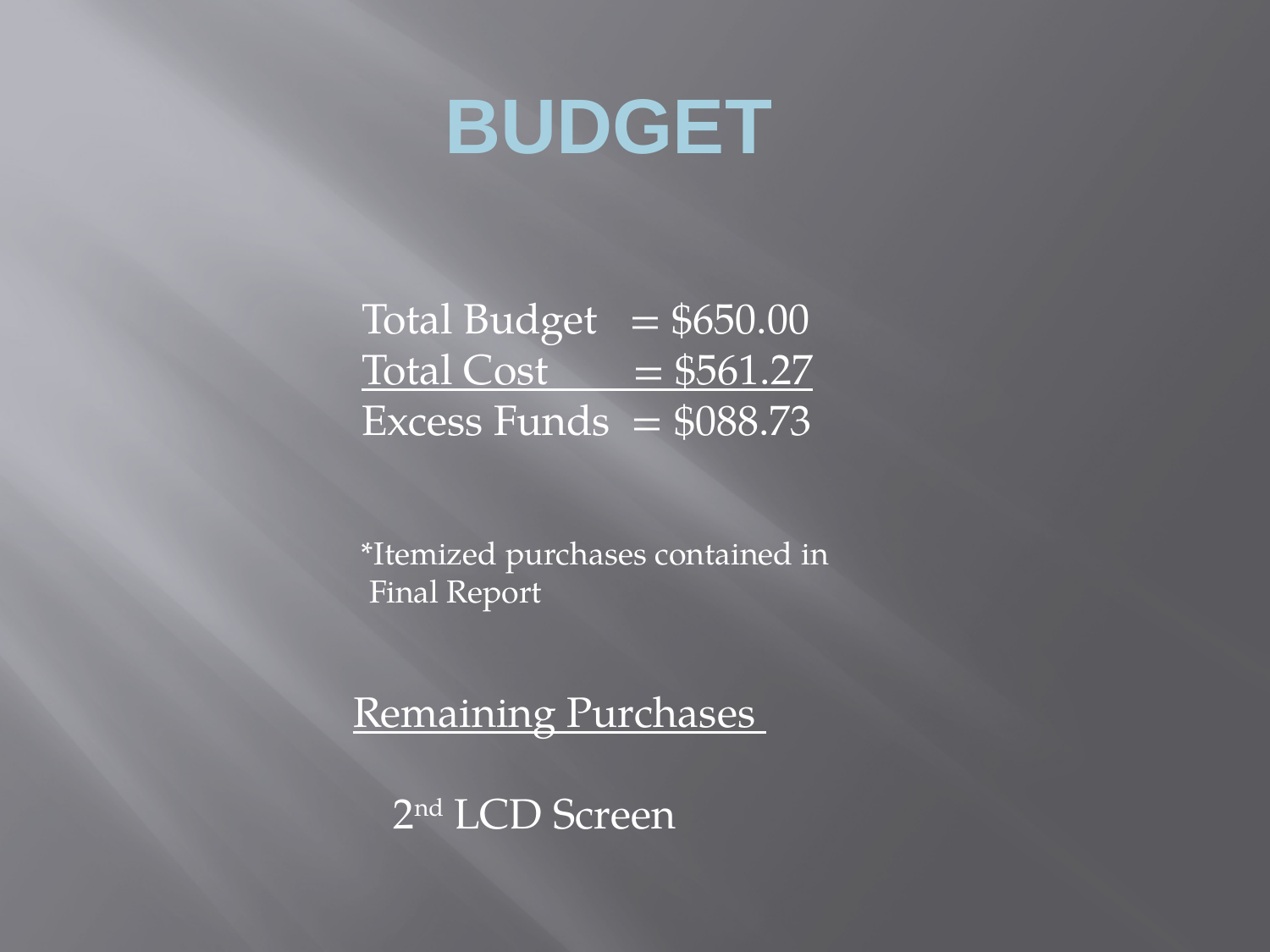

# Budget
                Total Budget   = $650.00
                Total Cost        = $561.27
                Excess Funds  = $088.73

                     *Itemized purchases contained in
                      Final Report

                    Remaining Purchases

             2nd LCD Screen